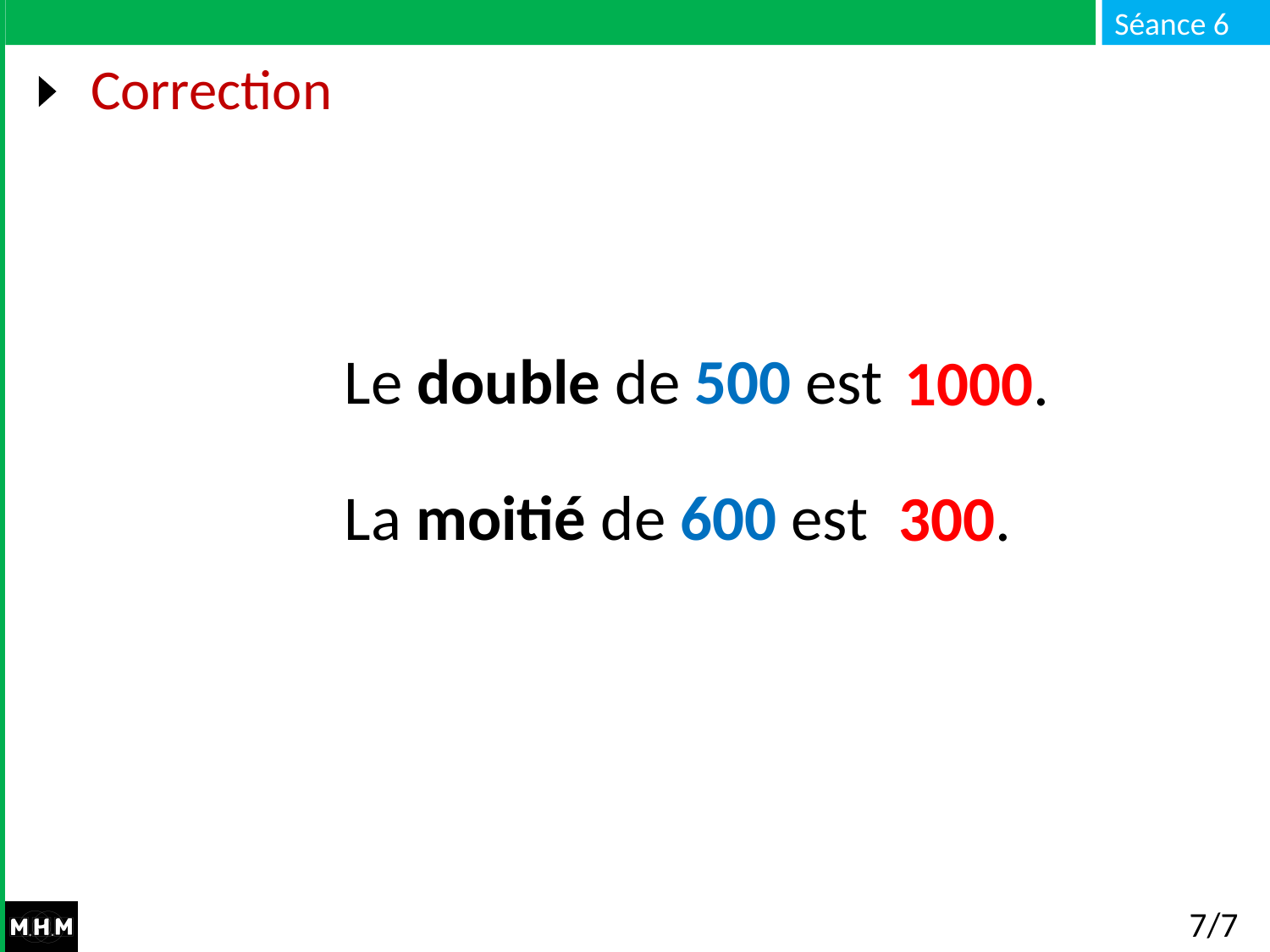

# Correction

Le double de 500 est …

La moitié de 600 est …
1000.
300.
7/7